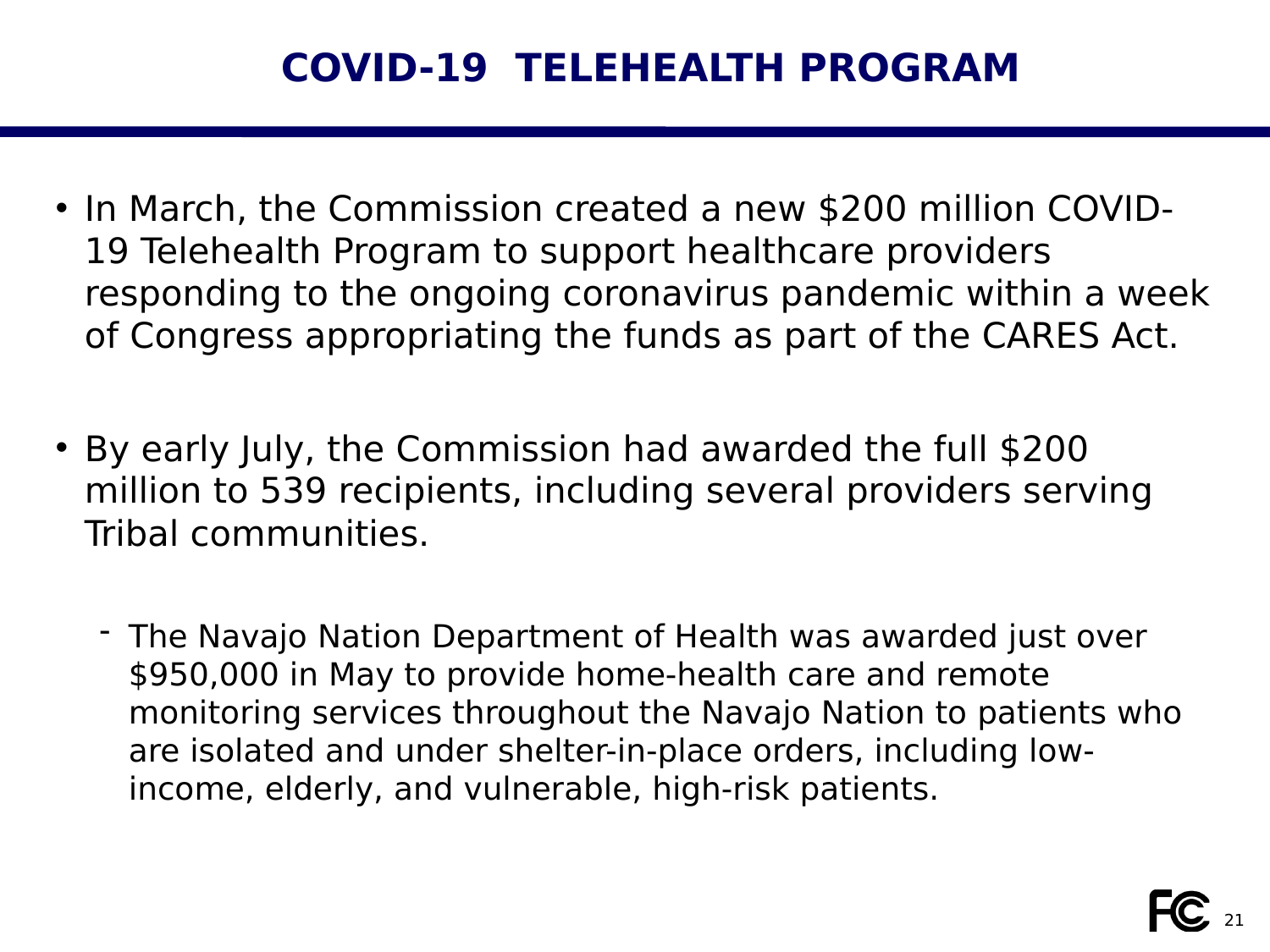

# COVID-19  TELEHEALTH PROGRAM
In March, the Commission created a new $200 million COVID-19 Telehealth Program to support healthcare providers responding to the ongoing coronavirus pandemic within a week of Congress appropriating the funds as part of the CARES Act.

By early July, the Commission had awarded the full $200 million to 539 recipients, including several providers serving Tribal communities.

The Navajo Nation Department of Health was awarded just over $950,000 in May to provide home-health care and remote monitoring services throughout the Navajo Nation to patients who are isolated and under shelter-in-place orders, including low-income, elderly, and vulnerable, high-risk patients.

21